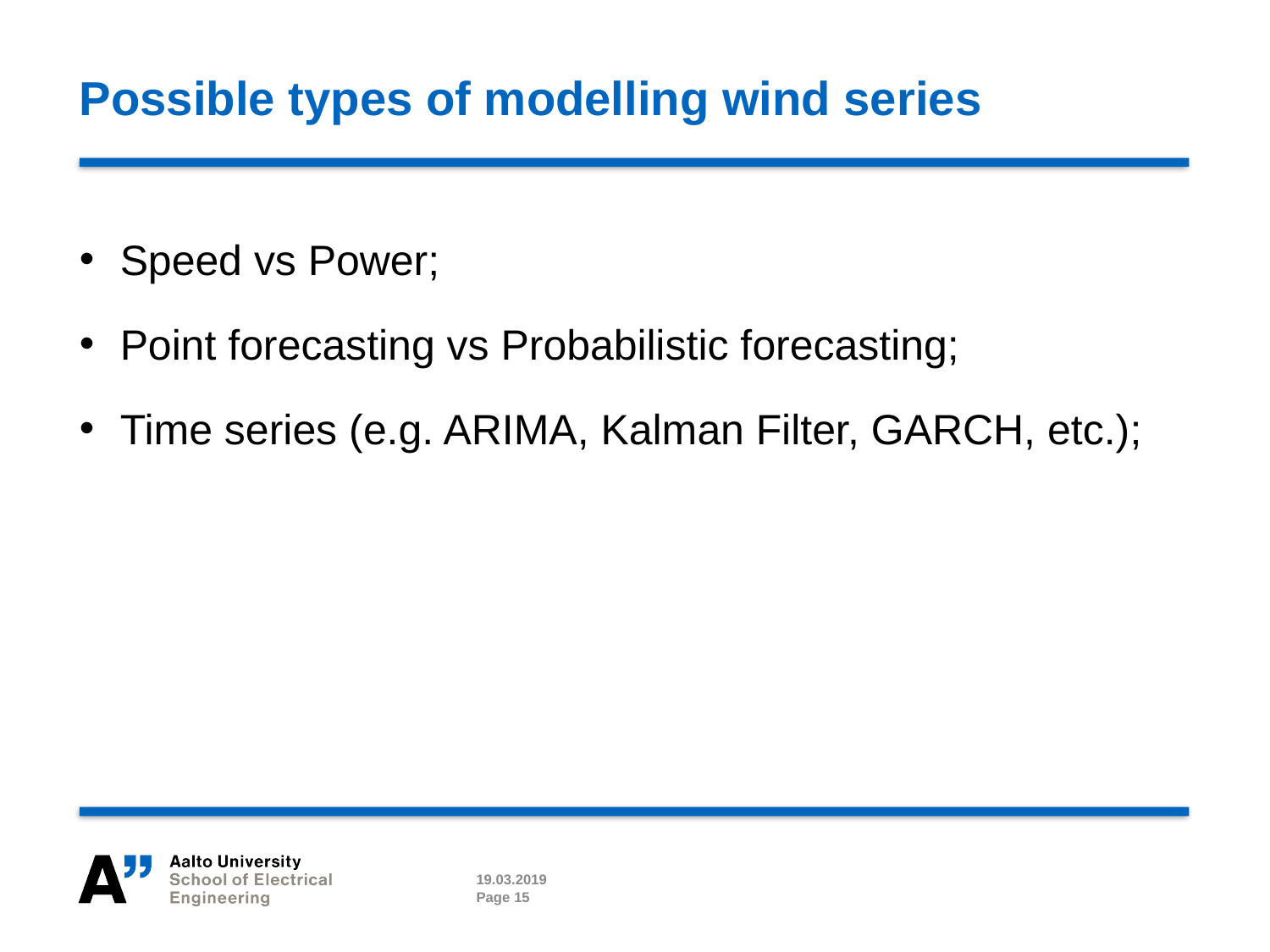

# Possible types of modelling wind series
Speed vs Power;
Point forecasting vs Probabilistic forecasting;
Time series (e.g. ARIMA, Kalman Filter, GARCH, etc.);

19.03.2019
Page 15